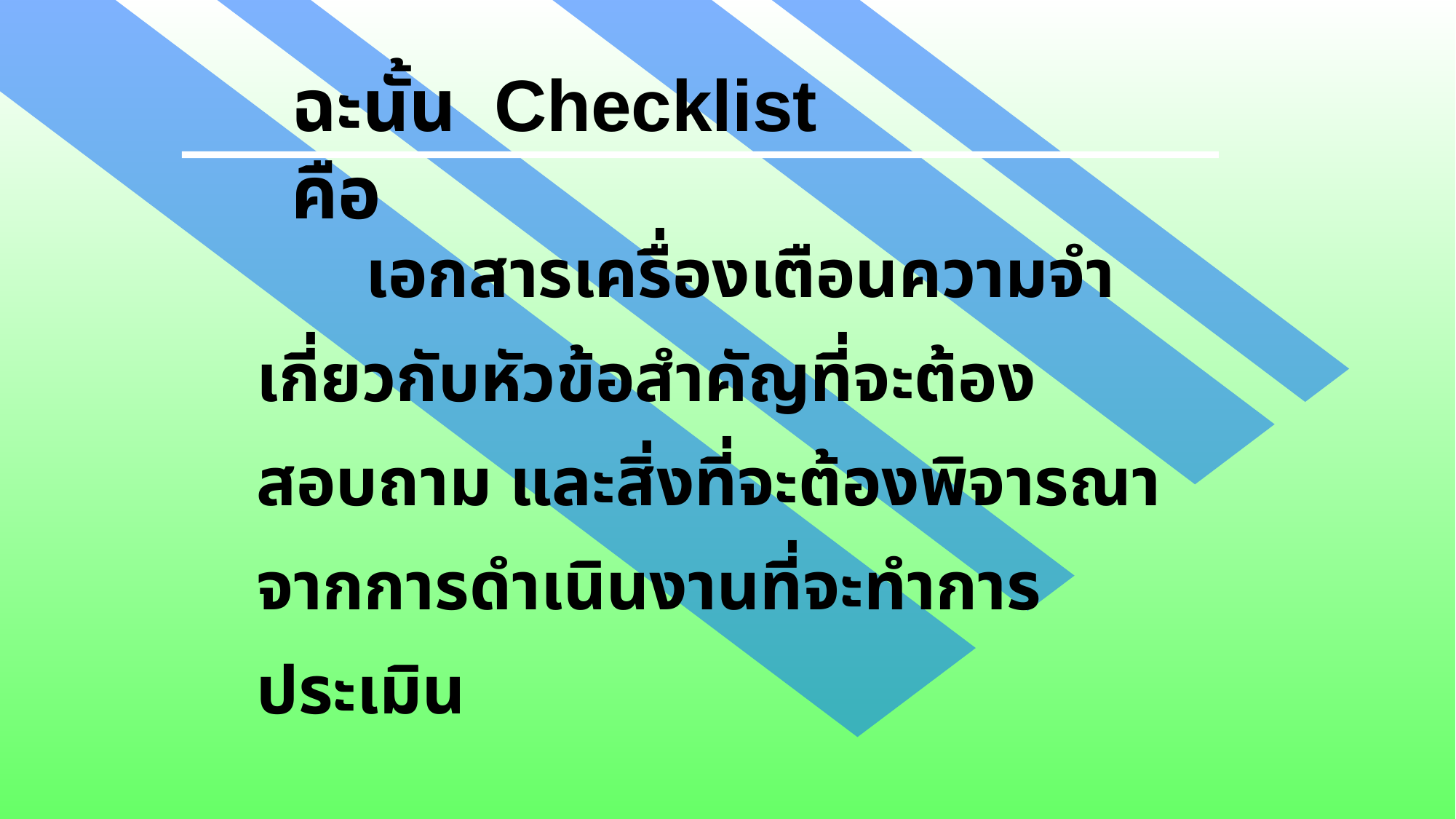

ฉะนั้น  Checklist คือ

	เอกสารเครื่องเตือนความจำ เกี่ยวกับหัวข้อสำคัญที่จะต้องสอบถาม และสิ่งที่จะต้องพิจารณาจากการดำเนินงานที่จะทำการประเมิน